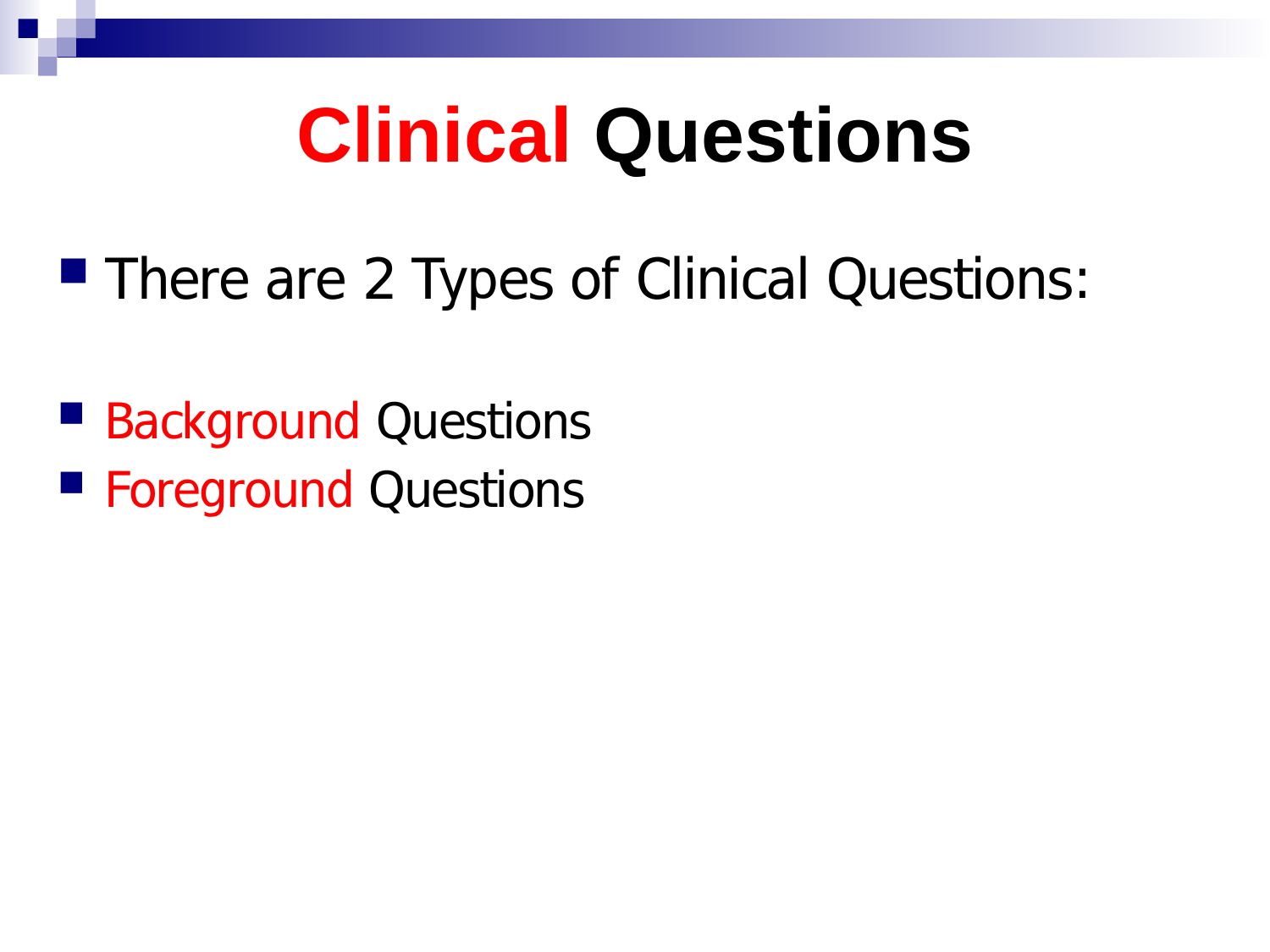

# Clinical Questions
There are 2 Types of Clinical Questions:

Background Questions
Foreground Questions